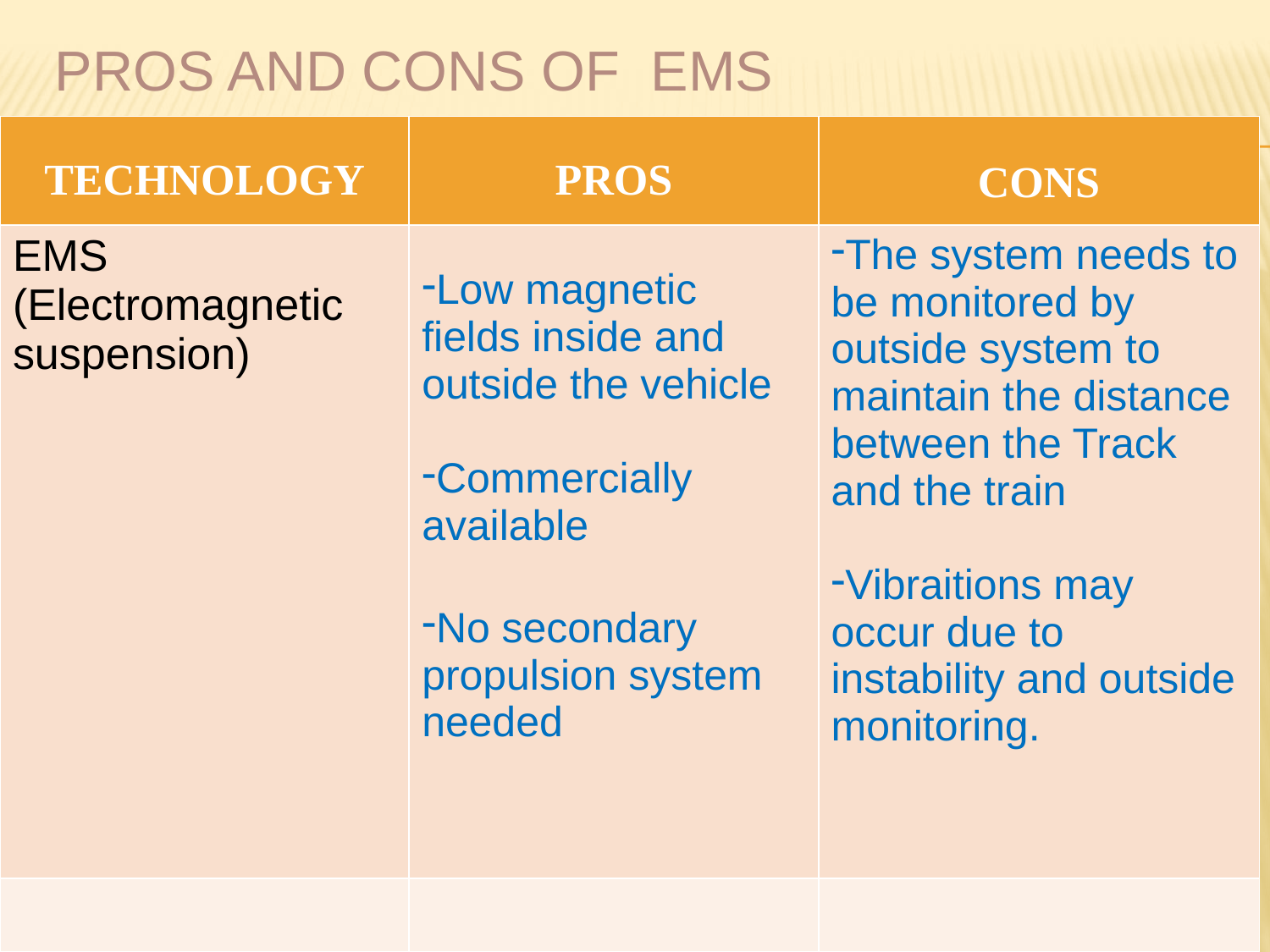

# Pros and Cons of  EMS
| Technology | Pros | Cons |
| --- | --- | --- |
| EMS (Electromagnetic suspension) | Low magnetic fields inside and outside the vehicle Commercially available No secondary propulsion system needed | The system needs to be monitored by outside system to maintain the distance between the Track and the train Vibraitions may occur due to instability and outside monitoring. |
|  |  |  |